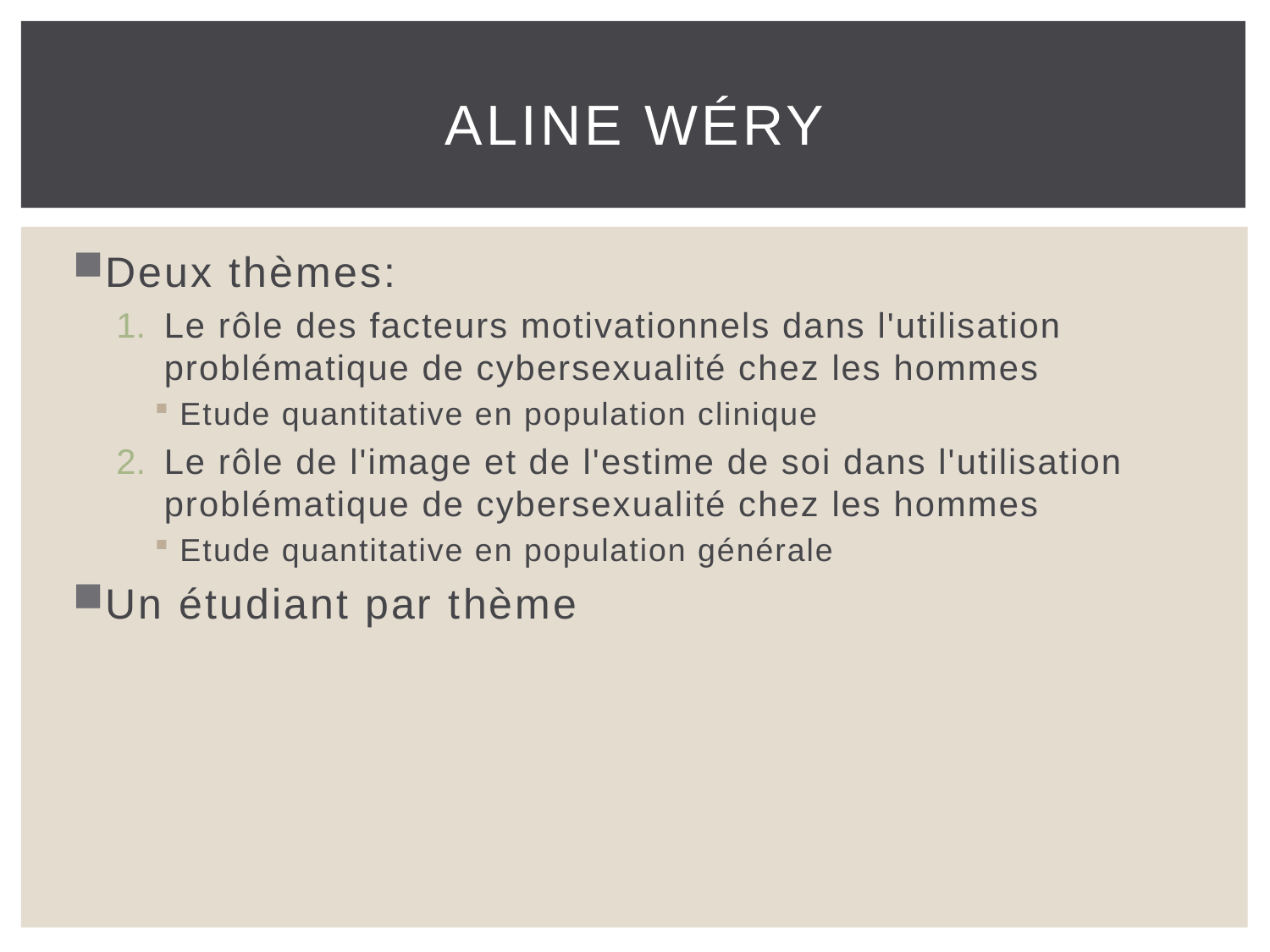

# Aline Wéry
Deux thèmes:
Le rôle des facteurs motivationnels dans l'utilisation problématique de cybersexualité chez les hommes
Etude quantitative en population clinique
Le rôle de l'image et de l'estime de soi dans l'utilisation problématique de cybersexualité chez les hommes
Etude quantitative en population générale
Un étudiant par thème